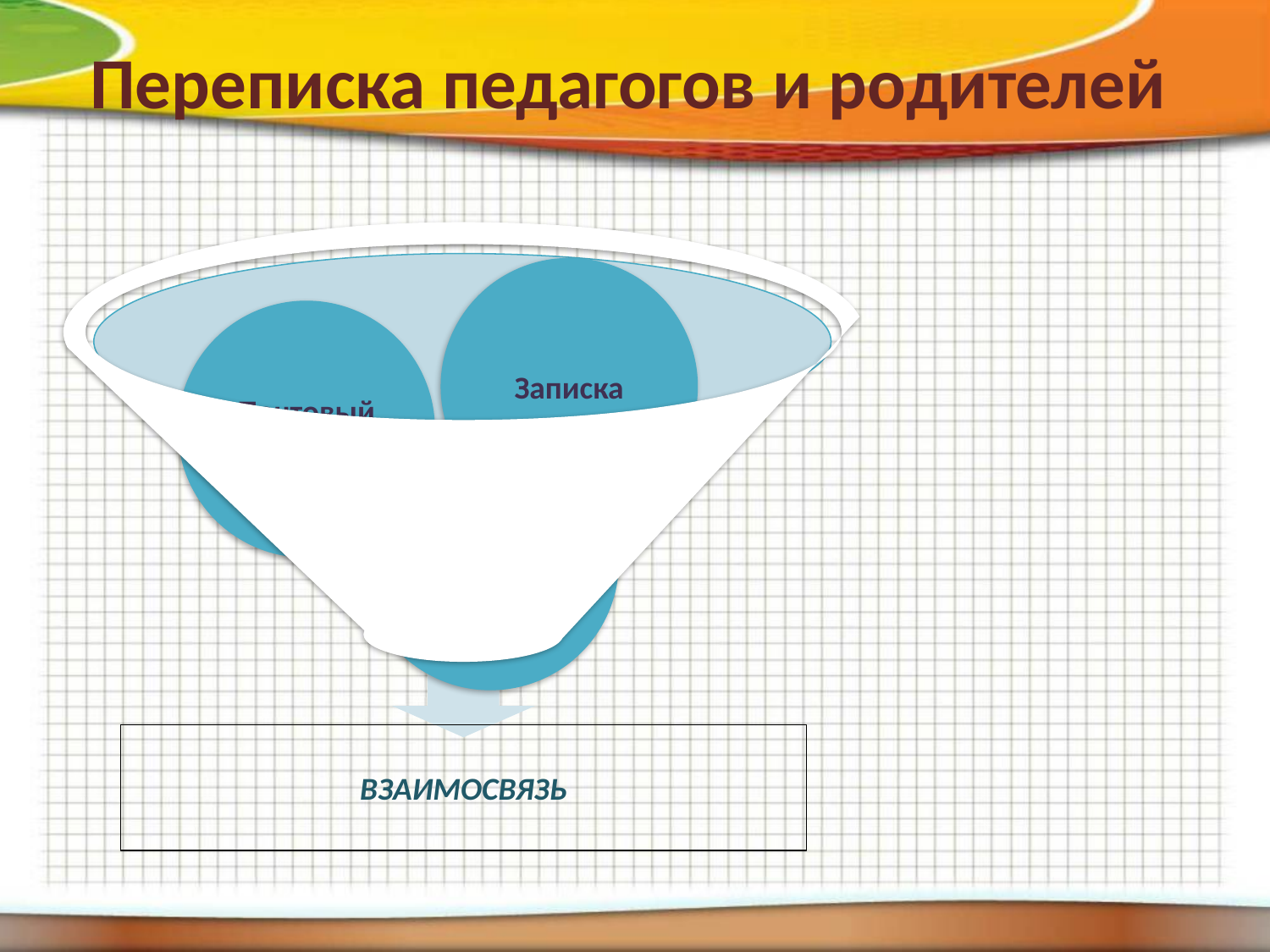

# Переписка педагогов и родителей
Записка
Почтовый ящик
Электронная почта
ВЗАИМОСВЯЗЬ